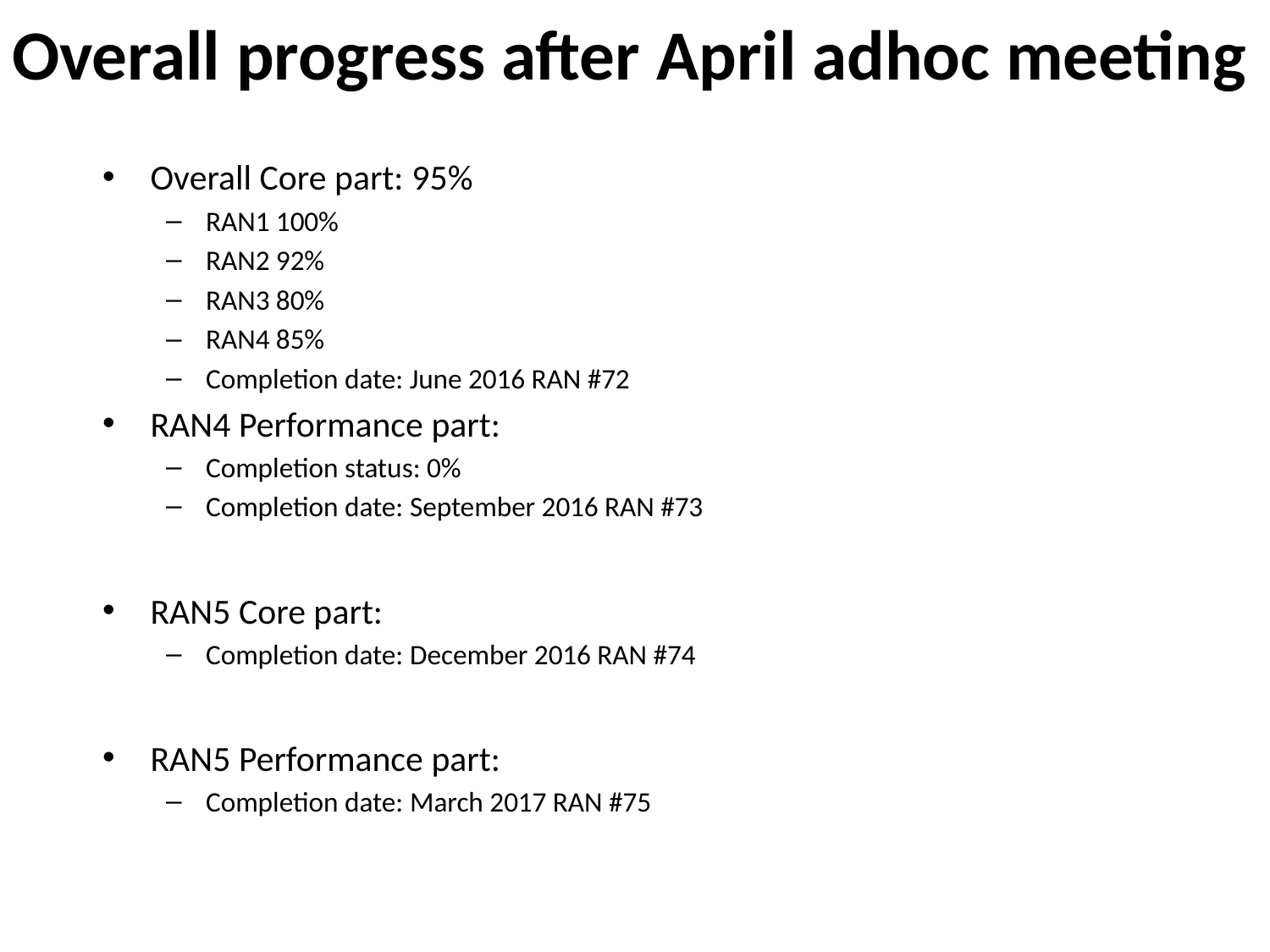

# Overall progress after April adhoc meeting
Overall Core part: 95%
RAN1 100%
RAN2 92%
RAN3 80%
RAN4 85%
Completion date: June 2016 RAN #72
RAN4 Performance part:
Completion status: 0%
Completion date: September 2016 RAN #73

RAN5 Core part:
Completion date: December 2016 RAN #74

RAN5 Performance part:
Completion date: March 2017 RAN #75